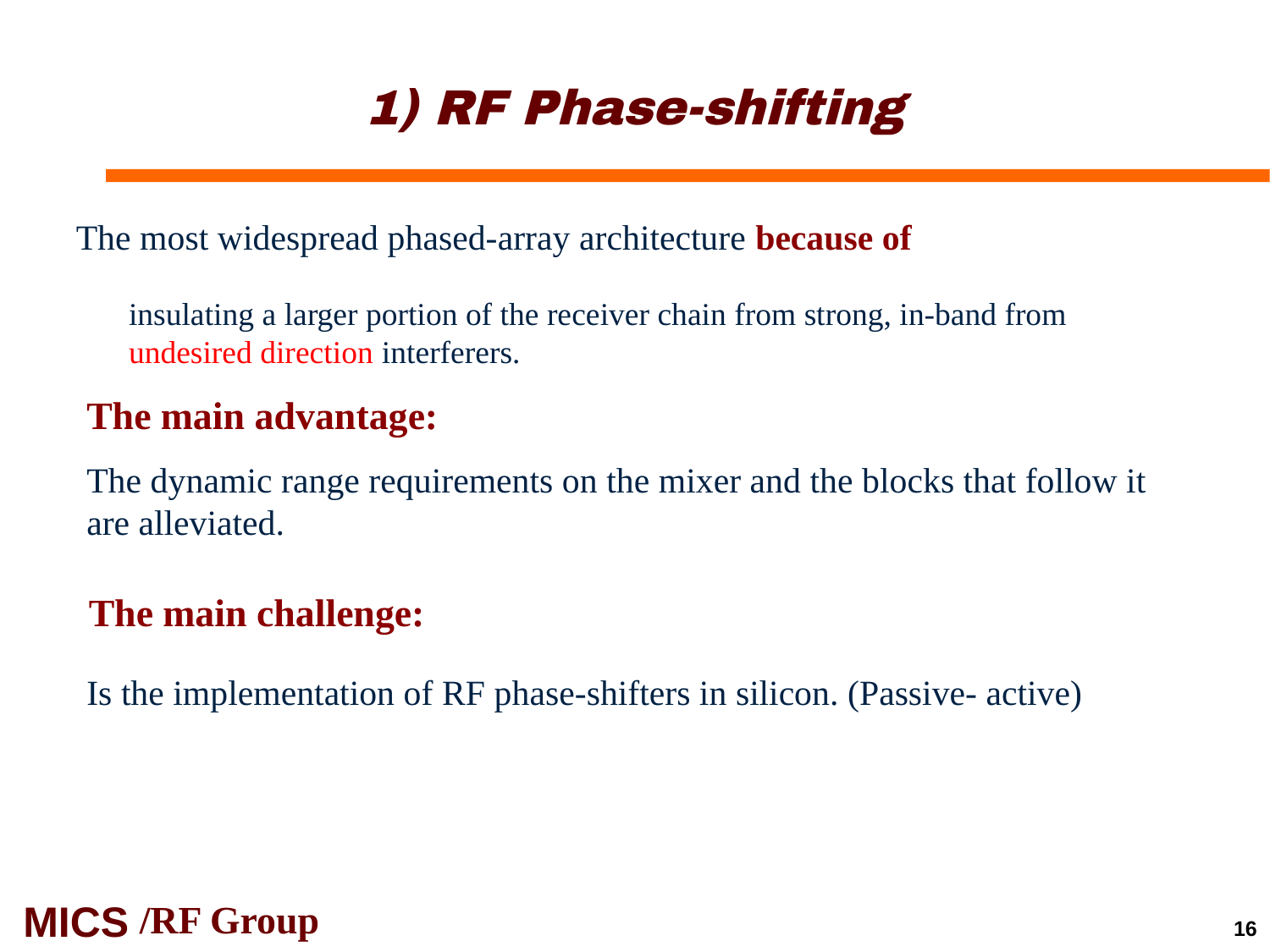

# 1) RF Phase-shifting
The most widespread phased-array architecture because of
insulating a larger portion of the receiver chain from strong, in-band from undesired direction interferers.
The main advantage:
The dynamic range requirements on the mixer and the blocks that follow it are alleviated.
The main challenge:
Is the implementation of RF phase-shifters in silicon. (Passive- active)
/RF Group
16